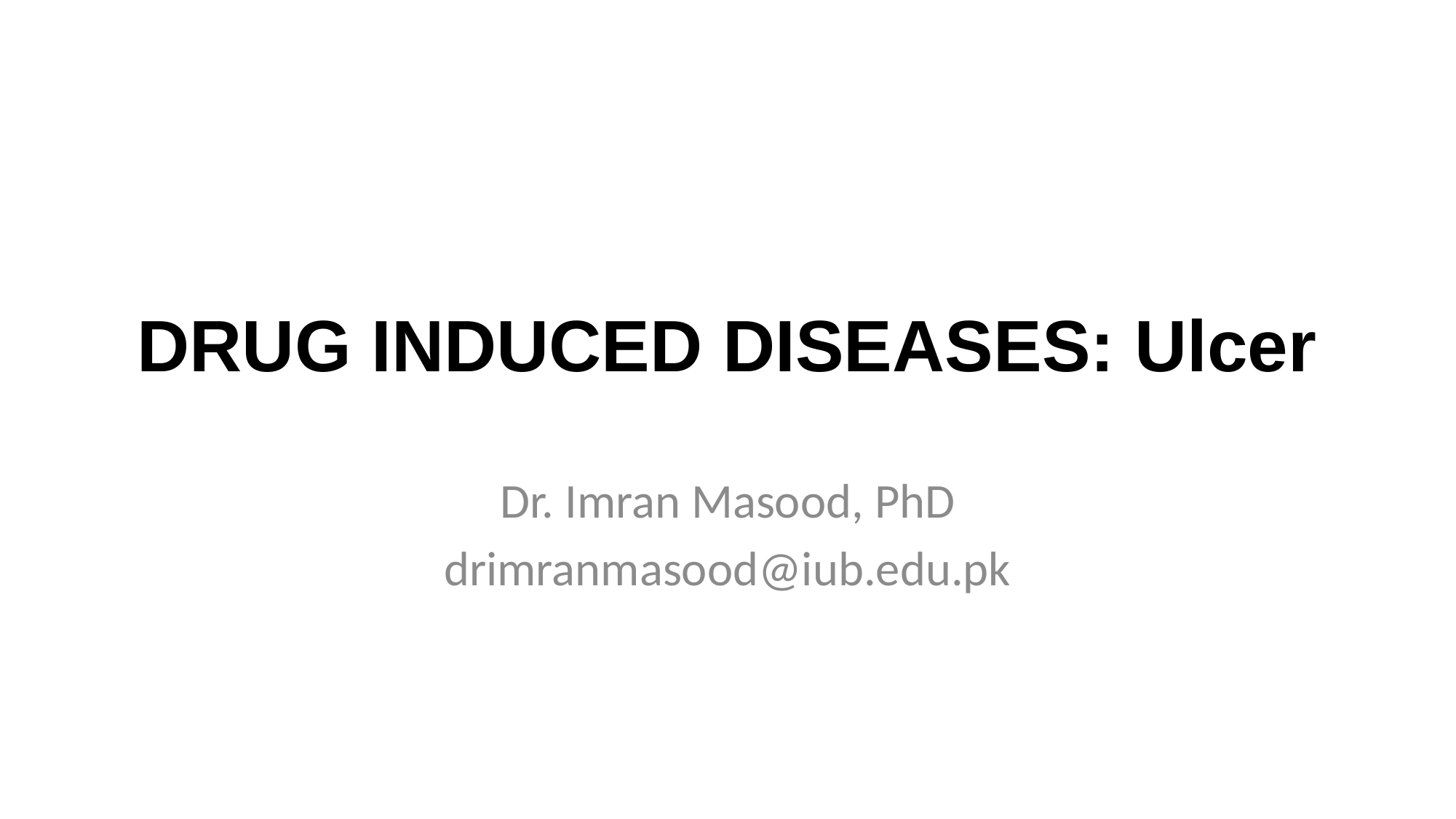

# DRUG INDUCED DISEASES: Ulcer
Dr. Imran Masood, PhD
drimranmasood@iub.edu.pk